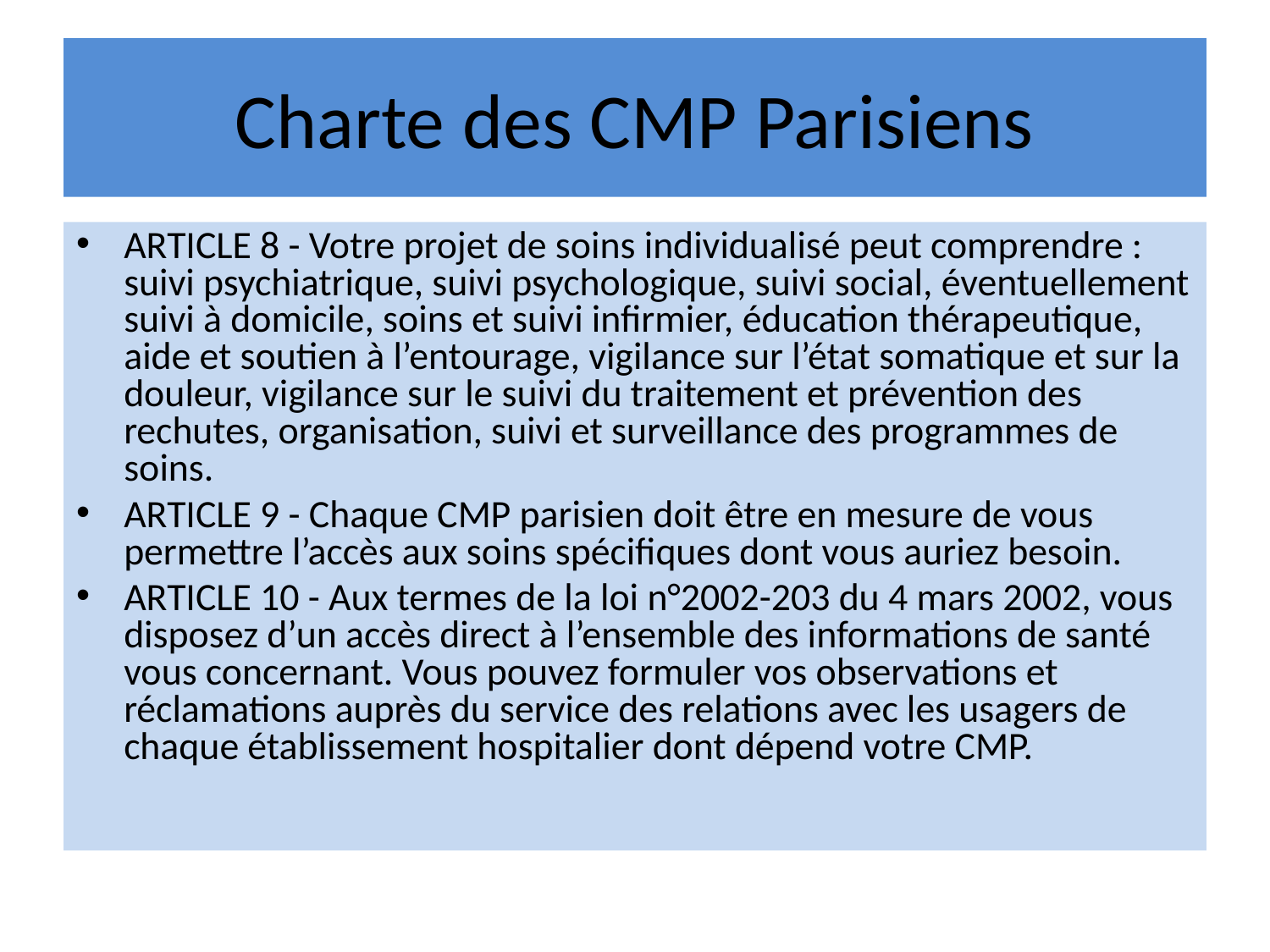

# Charte des CMP Parisiens
ARTICLE 8 - Votre projet de soins individualisé peut comprendre : suivi psychiatrique, suivi psychologique, suivi social, éventuellement suivi à domicile, soins et suivi infirmier, éducation thérapeutique, aide et soutien à l’entourage, vigilance sur l’état somatique et sur la douleur, vigilance sur le suivi du traitement et prévention des rechutes, organisation, suivi et surveillance des programmes de soins.
ARTICLE 9 - Chaque CMP parisien doit être en mesure de vous permettre l’accès aux soins spécifiques dont vous auriez besoin.
ARTICLE 10 - Aux termes de la loi n°2002-203 du 4 mars 2002, vous disposez d’un accès direct à l’ensemble des informations de santé vous concernant. Vous pouvez formuler vos observations et réclamations auprès du service des relations avec les usagers de chaque établissement hospitalier dont dépend votre CMP.